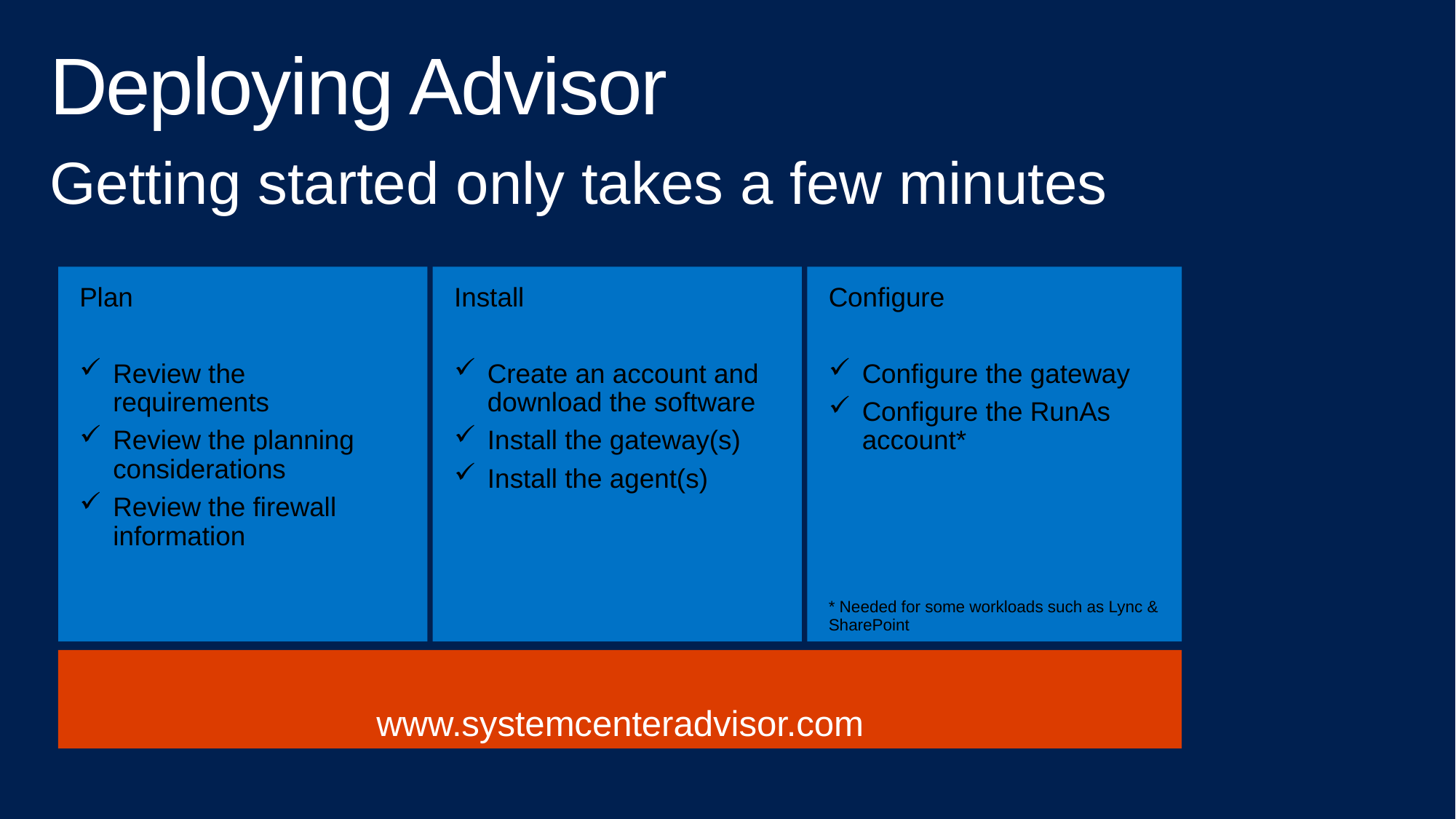

# Deploying Advisor
Getting started only takes a few minutes
Plan

Review the requirements
Review the planning considerations
Review the firewall information

Install

Create an account and download the software
Install the gateway(s)
Install the agent(s)

Configure

Configure the gateway
Configure the RunAs account*

* Needed for some workloads such as Lync & SharePoint

www.systemcenteradvisor.com